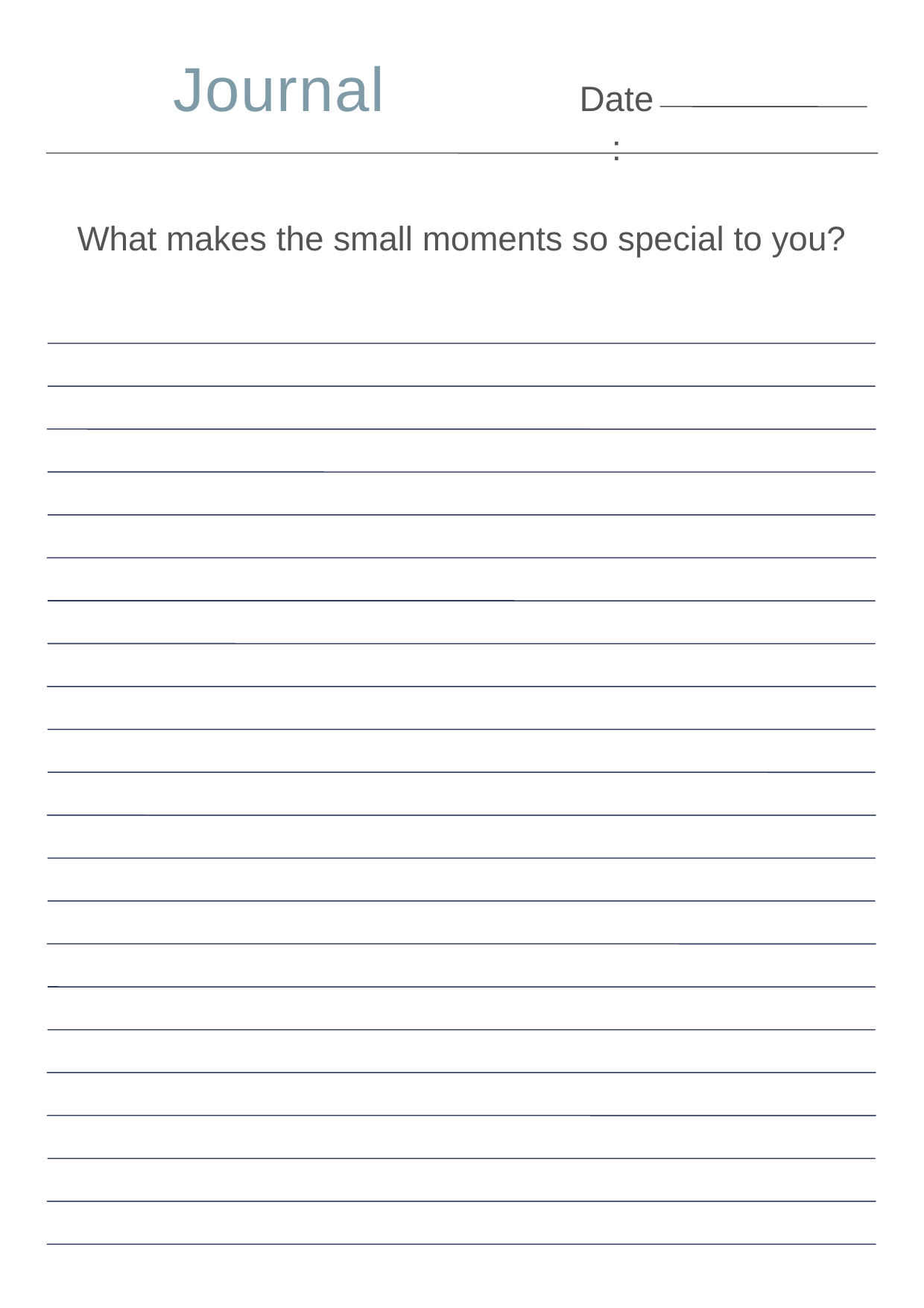

Journal
Date:

What makes the small moments so special to you?